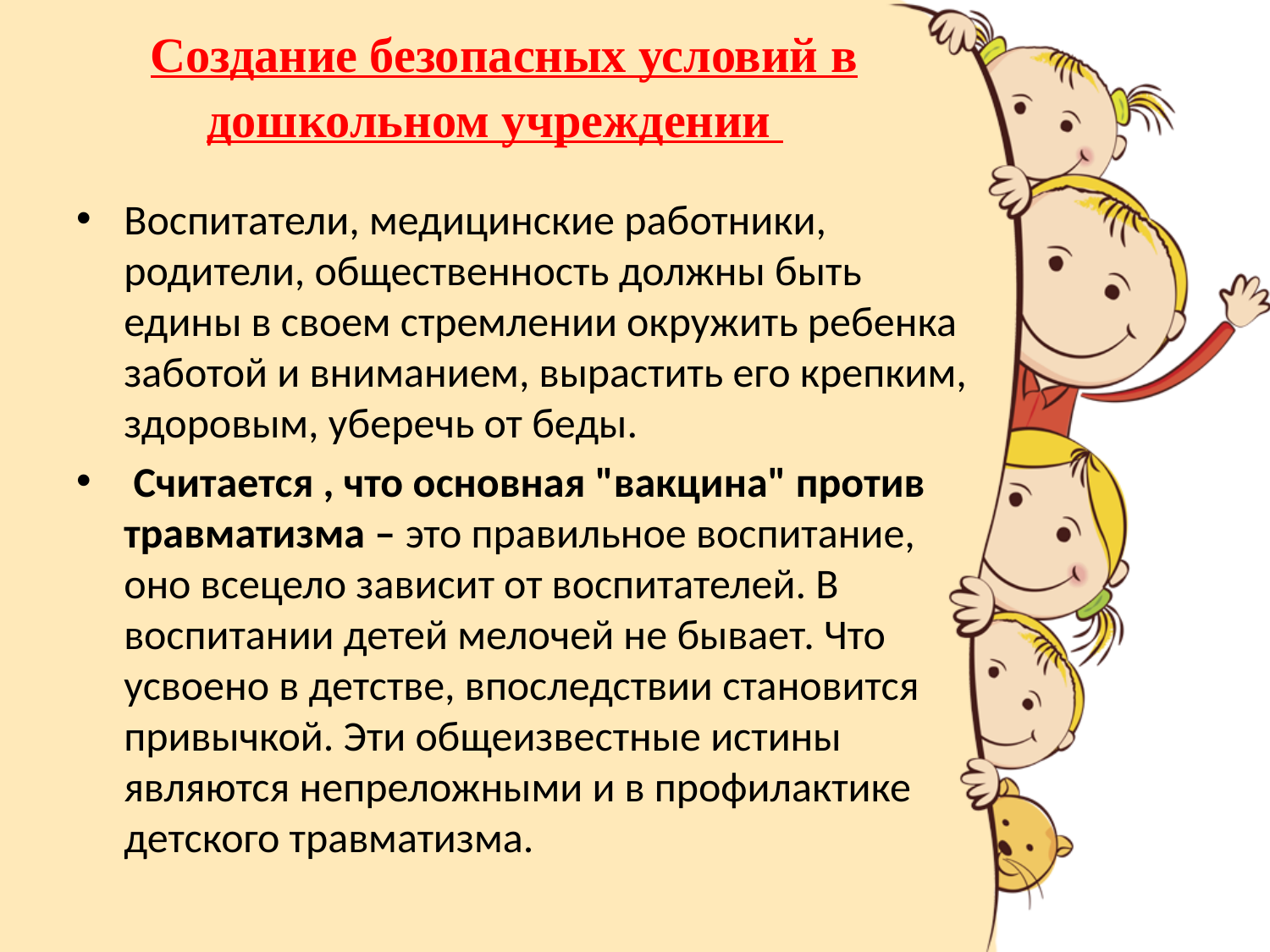

# Создание безопасных условий в дошкольном учреждении
Воспитатели, медицинские работники, родители, общественность должны быть едины в своем стремлении окружить ребенка заботой и вниманием, вырастить его крепким, здоровым, уберечь от беды.
 Считается , что основная "вакцина" против травматизма – это правильное воспитание, оно всецело зависит от воспитателей. В воспитании детей мелочей не бывает. Что усвоено в детстве, впоследствии становится привычкой. Эти общеизвестные истины являются непреложными и в профилактике детского травматизма.